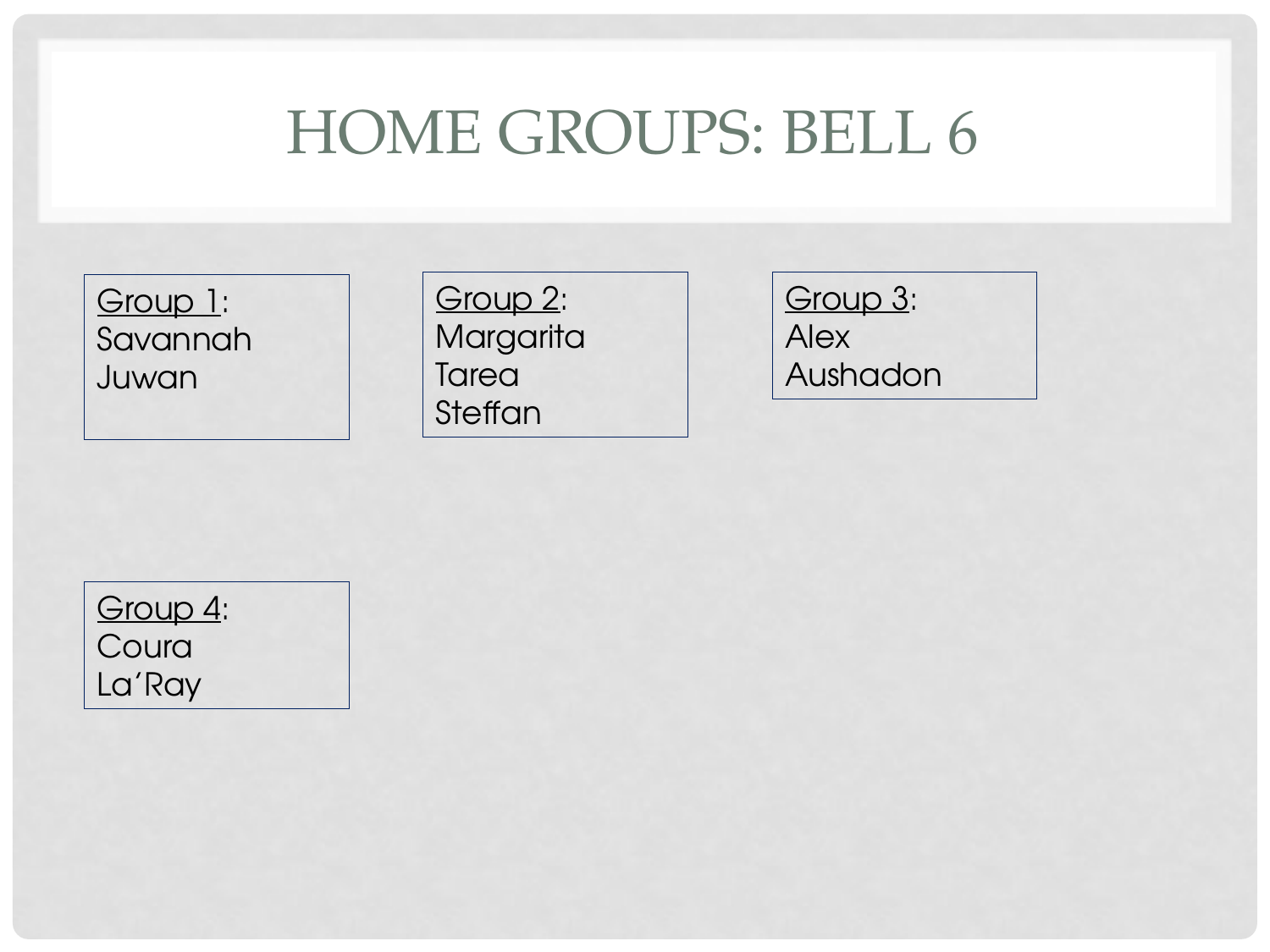

# Home Groups: bell 6
Group 2:
Margarita
Tarea
Steffan
Group 3:
Alex
Aushadon
Group 1:
Savannah
Juwan

Group 4:
Coura
La’Ray